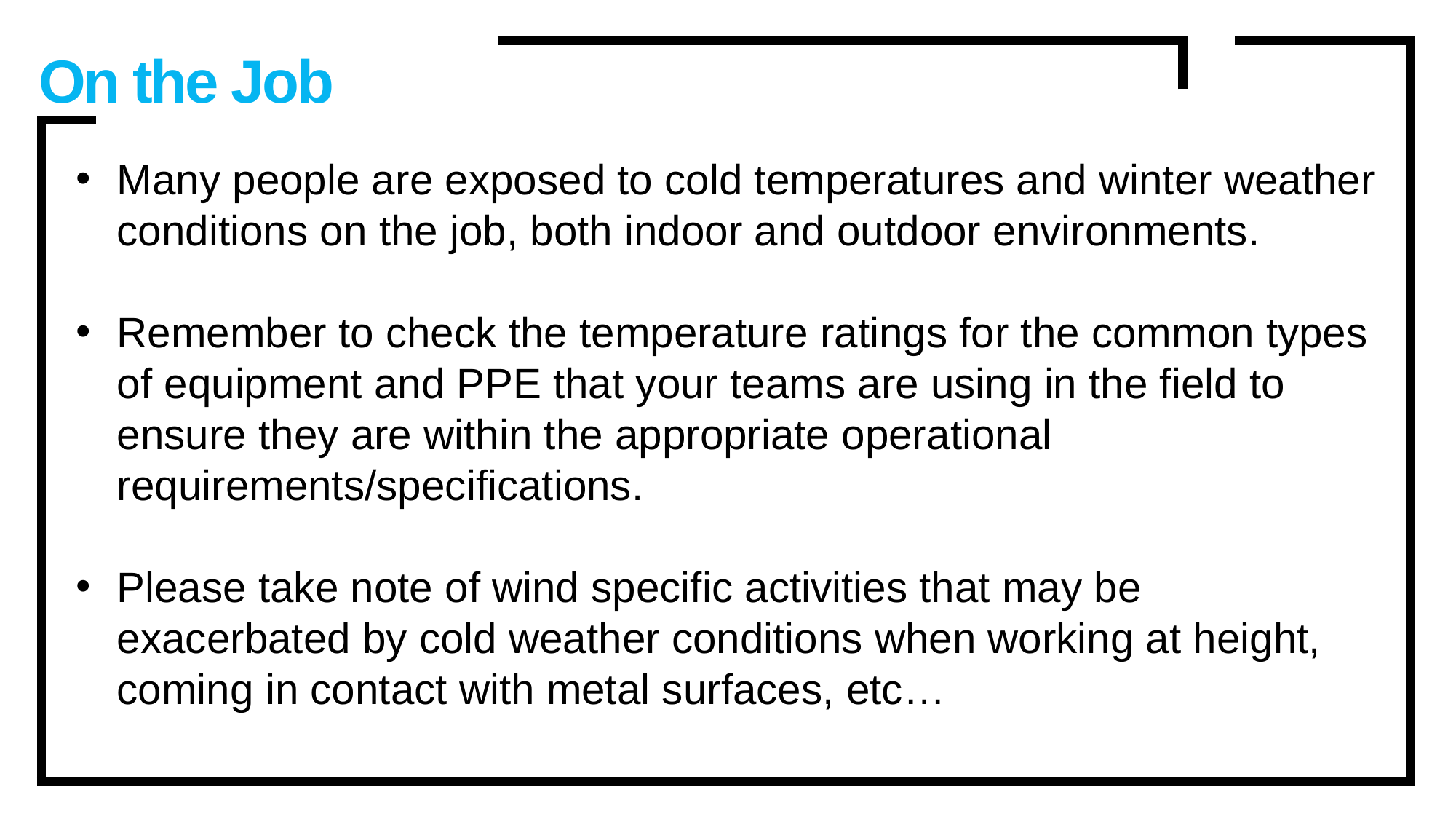

On the Job
Many people are exposed to cold temperatures and winter weather conditions on the job, both indoor and outdoor environments.

Remember to check the temperature ratings for the common types of equipment and PPE that your teams are using in the field to ensure they are within the appropriate operational requirements/specifications.

Please take note of wind specific activities that may be exacerbated by cold weather conditions when working at height, coming in contact with metal surfaces, etc…
Embed Video or Place Photo Here
CONFIDENTIAL